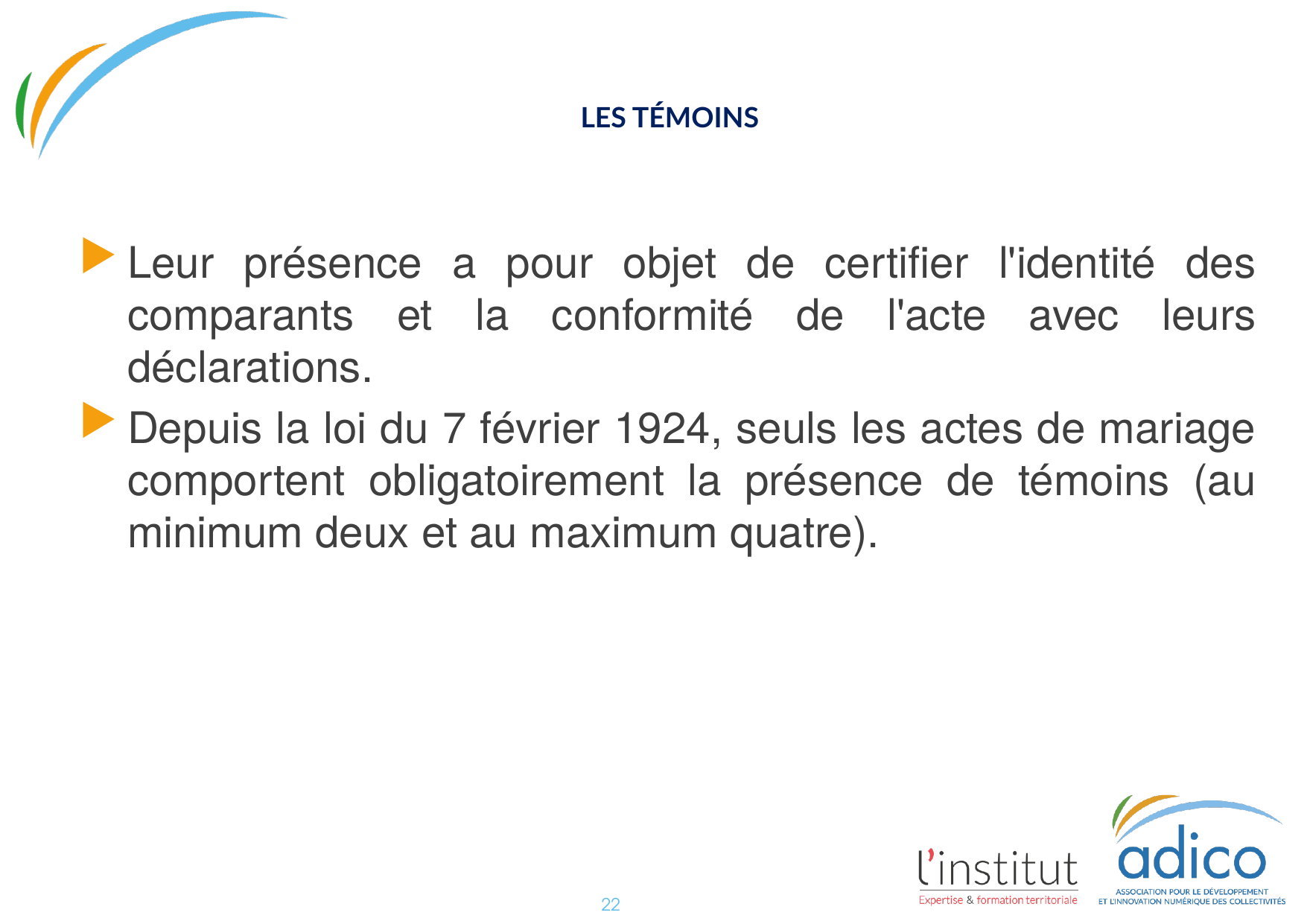

#
LES TÉMOINS
Leur présence a pour objet de certifier l'identité des comparants et la conformité de l'acte avec leurs déclarations.
Depuis la loi du 7 février 1924, seuls les actes de mariage comportent obligatoirement la présence de témoins (au minimum deux et au maximum quatre).